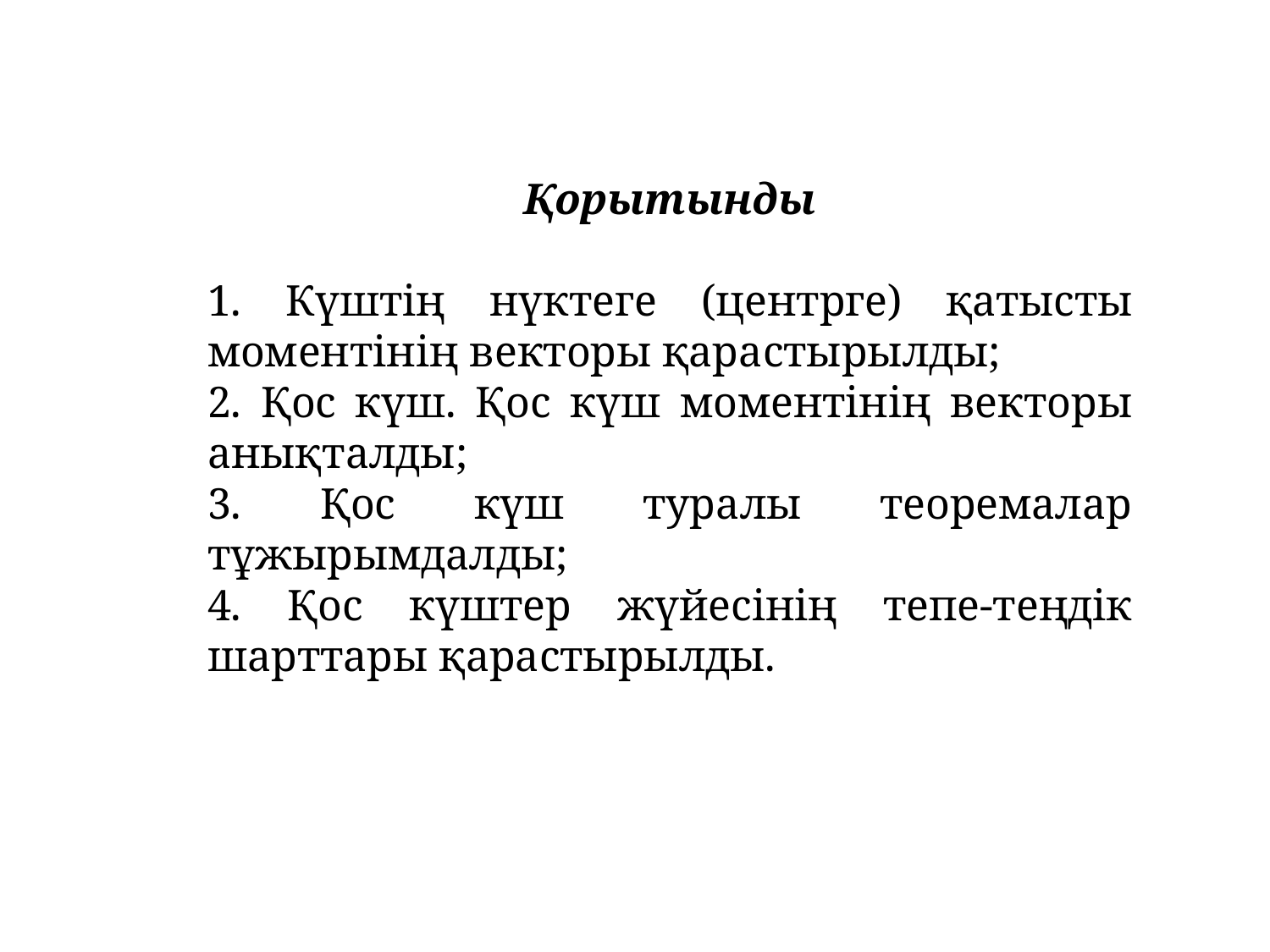

Қорытынды

1. Күштің нүктеге (центрге) қатысты моментінің векторы қарастырылды;
2. Қос күш. Қос күш моментінің векторы анықталды;
3. Қос күш туралы теоремалар тұжырымдалды;
4. Қос күштер жүйесінің тепе-теңдік шарттары қарастырылды.